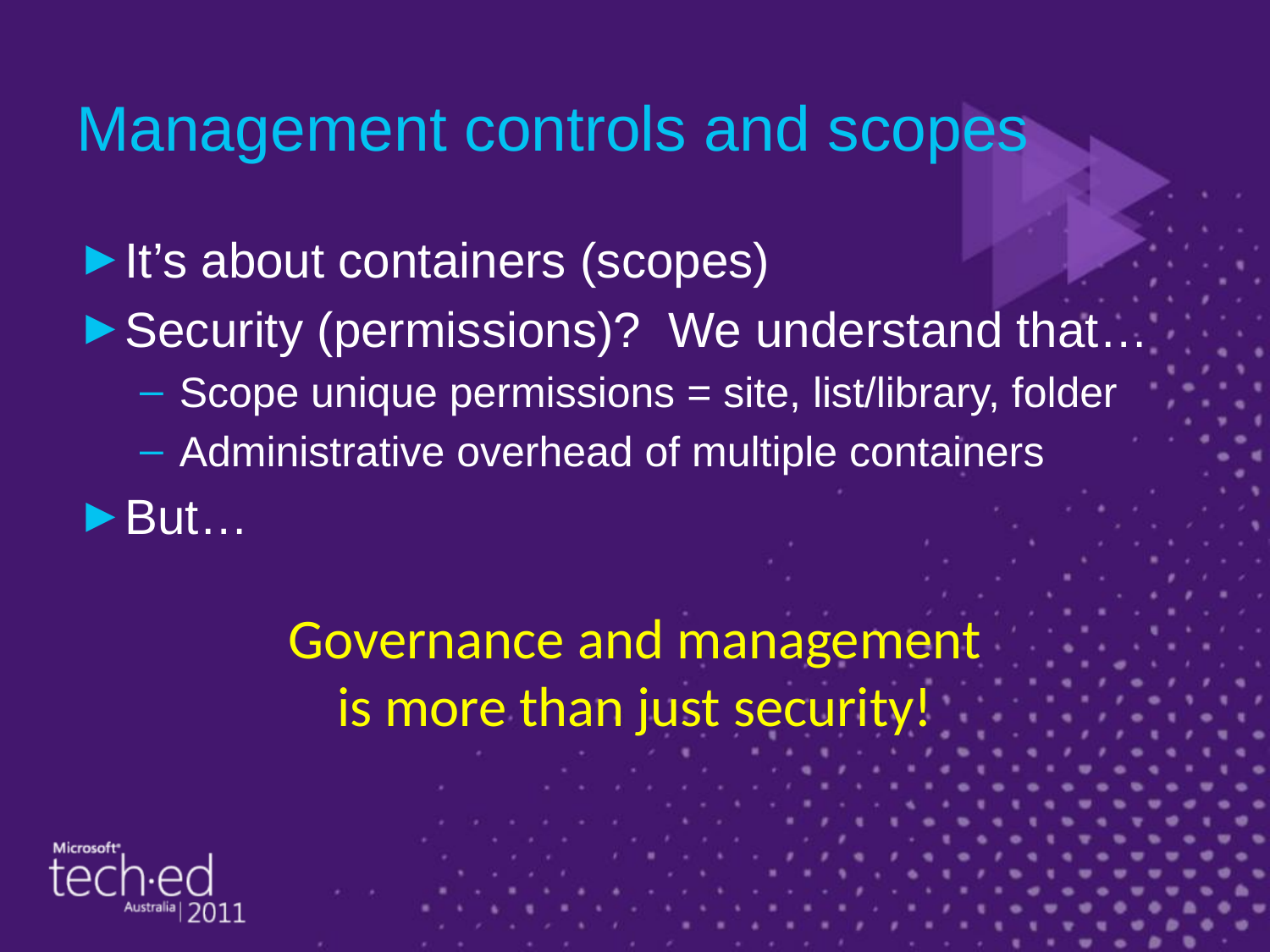

# Management controls and scopes
It’s about containers (scopes)
Security (permissions)?  We understand that…
Scope unique permissions = site, list/library, folder
Administrative overhead of multiple containers
But…
Governance and management
is more than just security!